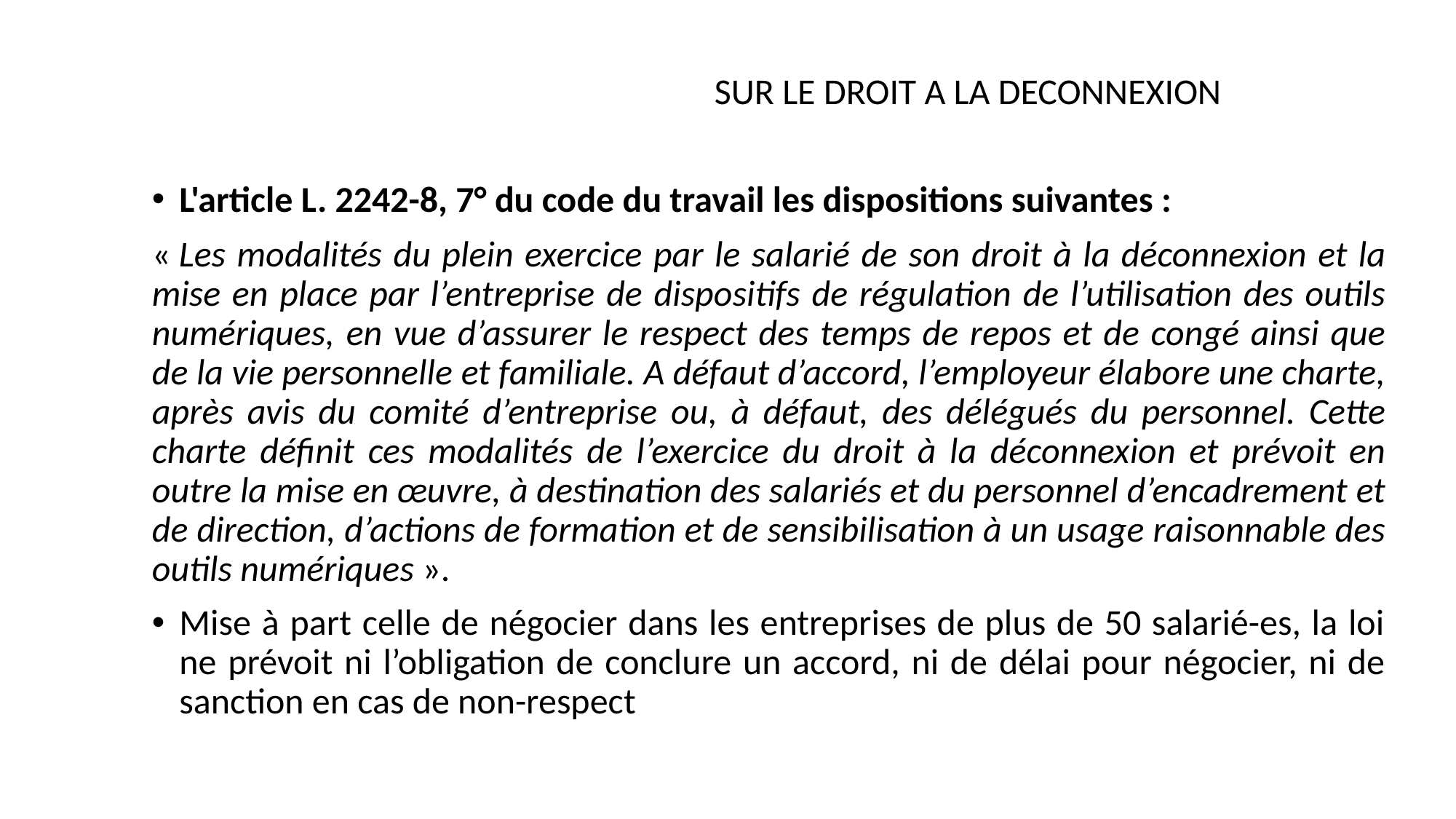

# SUR LE DROIT A LA DECONNEXION
L'article L. 2242-8, 7° du code du travail les dispositions suivantes :
« Les modalités du plein exercice par le salarié de son droit à la déconnexion et la mise en place par l’entreprise de dispositifs de régulation de l’utilisation des outils numériques, en vue d’assurer le respect des temps de repos et de congé ainsi que de la vie personnelle et familiale. A défaut d’accord, l’employeur élabore une charte, après avis du comité d’entreprise ou, à défaut, des délégués du personnel. Cette charte définit ces modalités de l’exercice du droit à la déconnexion et prévoit en outre la mise en œuvre, à destination des salariés et du personnel d’encadrement et de direction, d’actions de formation et de sensibilisation à un usage raisonnable des outils numériques ».
Mise à part celle de négocier dans les entreprises de plus de 50 salarié-es, la loi ne prévoit ni l’obligation de conclure un accord, ni de délai pour négocier, ni de sanction en cas de non-respect